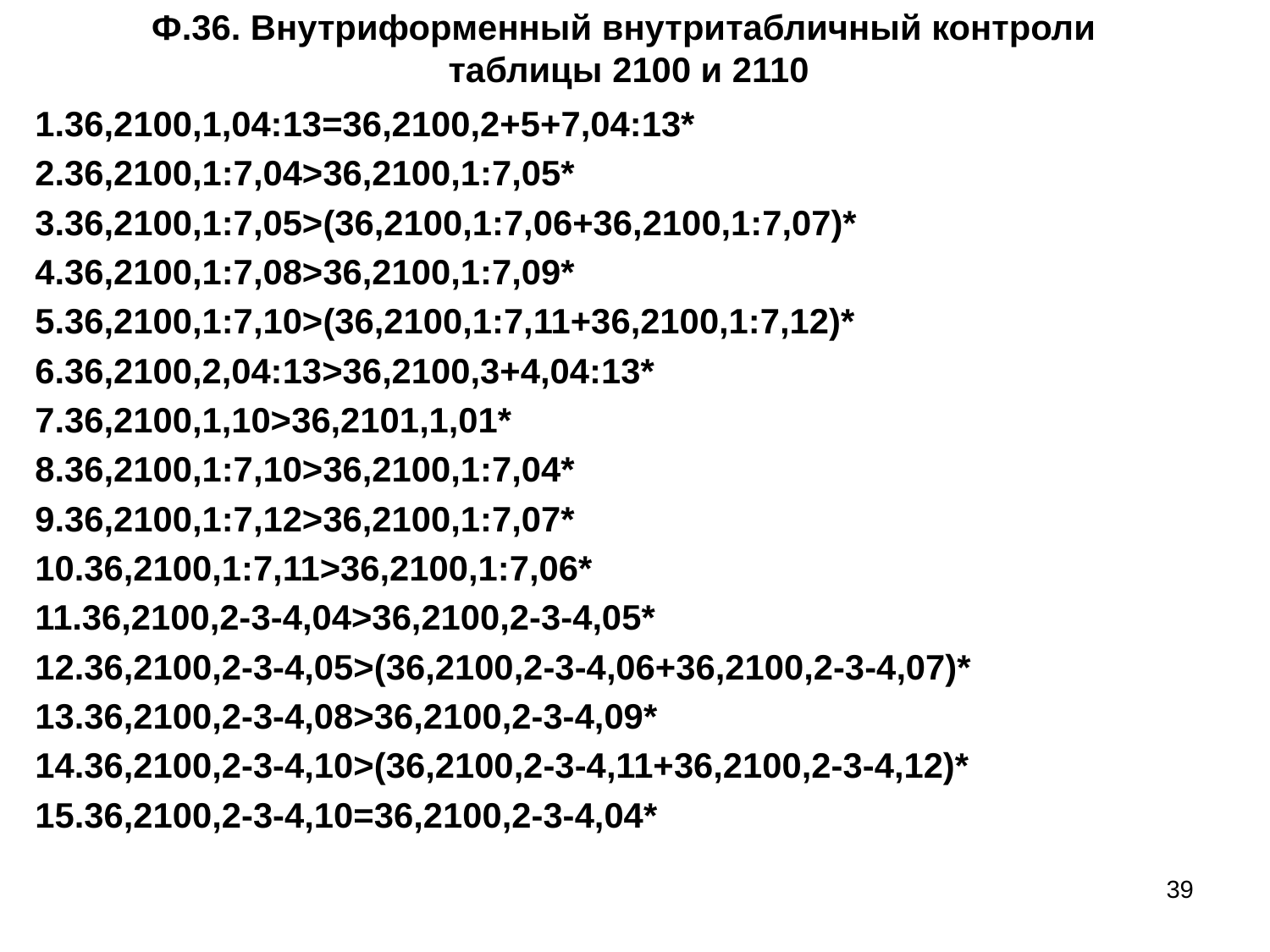

# Ф.36. Внутриформенный внутритабличный контроли таблицы 2100 и 2110
1.36,2100,1,04:13=36,2100,2+5+7,04:13*
2.36,2100,1:7,04>36,2100,1:7,05*
3.36,2100,1:7,05>(36,2100,1:7,06+36,2100,1:7,07)*
4.36,2100,1:7,08>36,2100,1:7,09*
5.36,2100,1:7,10>(36,2100,1:7,11+36,2100,1:7,12)*
6.36,2100,2,04:13>36,2100,3+4,04:13*
7.36,2100,1,10>36,2101,1,01*
8.36,2100,1:7,10>36,2100,1:7,04*
9.36,2100,1:7,12>36,2100,1:7,07*
10.36,2100,1:7,11>36,2100,1:7,06*
11.36,2100,2-3-4,04>36,2100,2-3-4,05*
12.36,2100,2-3-4,05>(36,2100,2-3-4,06+36,2100,2-3-4,07)*
13.36,2100,2-3-4,08>36,2100,2-3-4,09*
14.36,2100,2-3-4,10>(36,2100,2-3-4,11+36,2100,2-3-4,12)*
15.36,2100,2-3-4,10=36,2100,2-3-4,04*

39